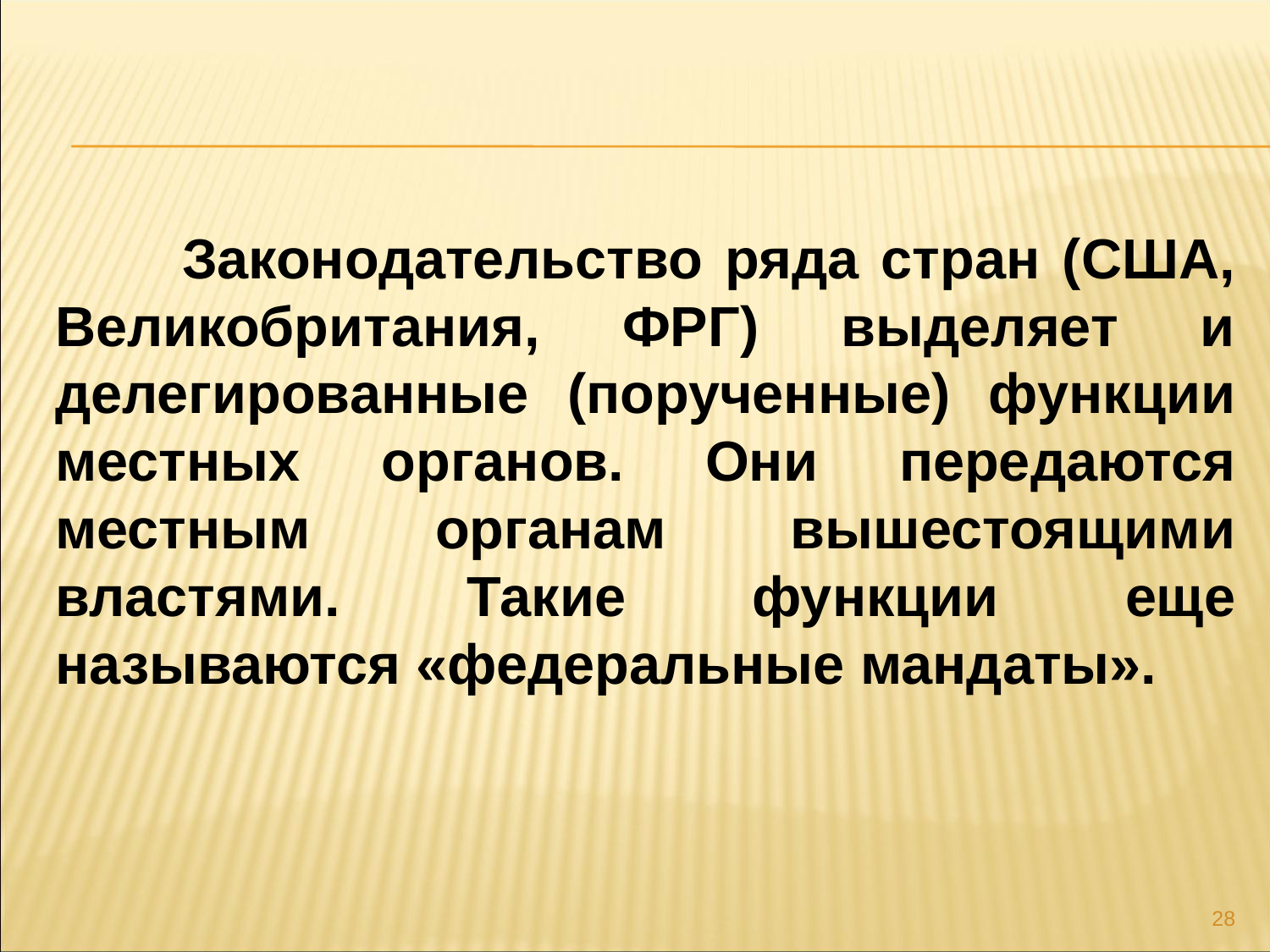

Законодательство ряда стран (США, Великобритания, ФРГ) выделяет и делегированные (порученные) функции местных органов. Они передаются местным органам вышестоящими властями. Такие функции еще называются «федеральные мандаты».

28